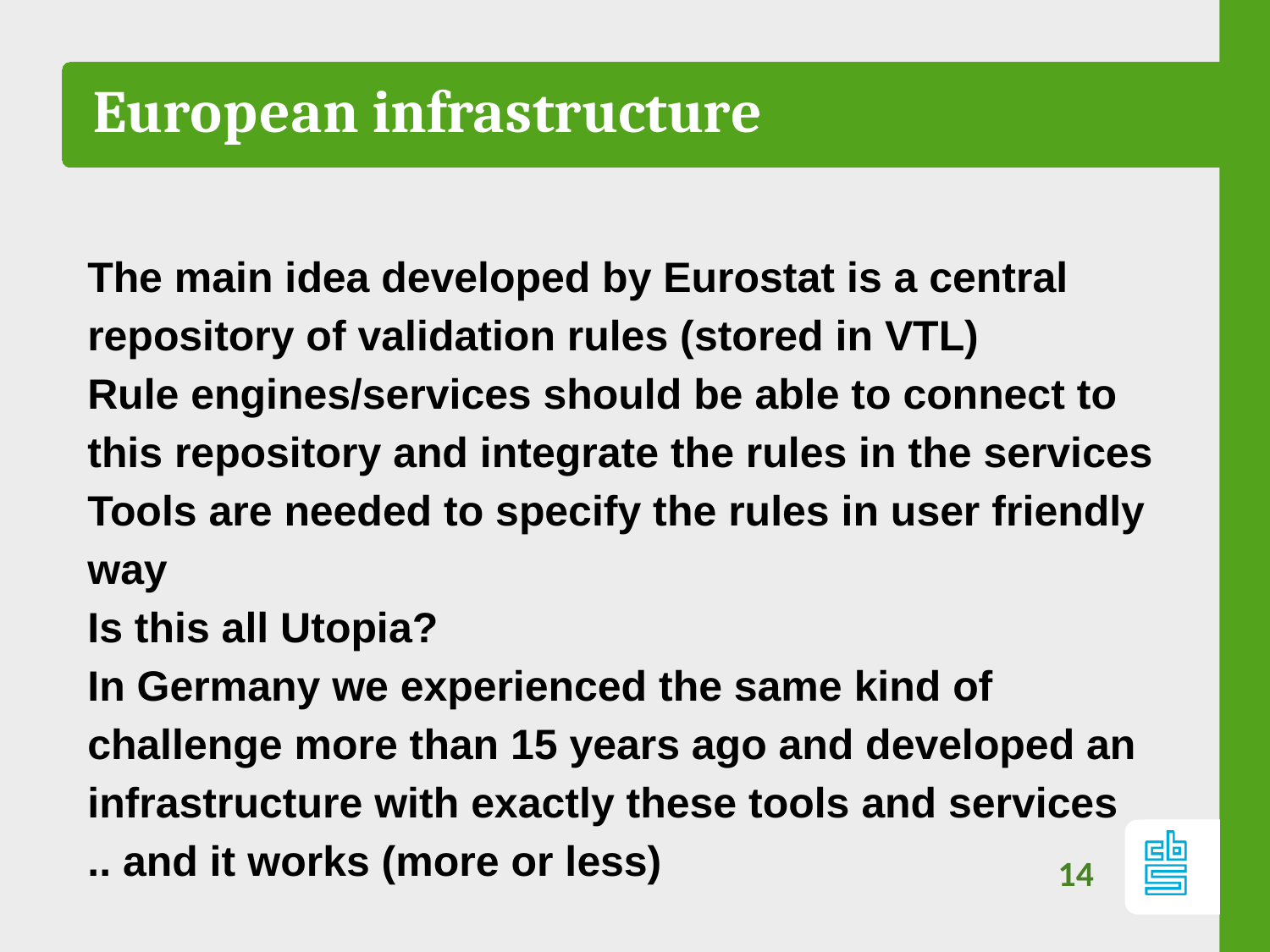

European infrastructure
The main idea developed by Eurostat is a central repository of validation rules (stored in VTL)
Rule engines/services should be able to connect to this repository and integrate the rules in the services
Tools are needed to specify the rules in user friendly way
Is this all Utopia?
In Germany we experienced the same kind of challenge more than 15 years ago and developed an infrastructure with exactly these tools and services
.. and it works (more or less)
14